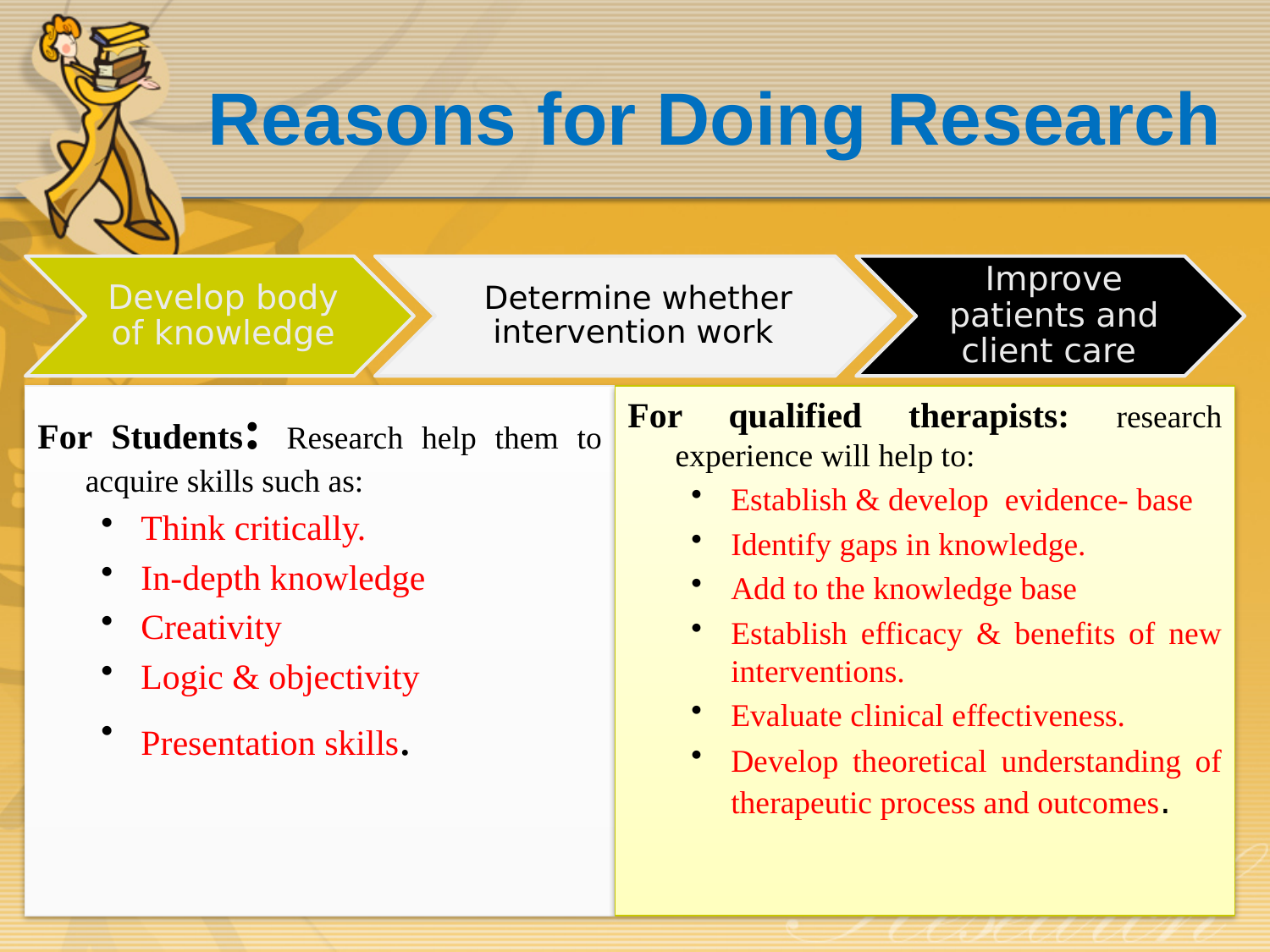

# Reasons for Doing Research
Develop body of knowledge
Determine whether intervention work
Improve patients and client care
For Students: Research help them to acquire skills such as:
Think critically.
In-depth knowledge
Creativity
Logic & objectivity
Presentation skills.

For qualified therapists: research experience will help to:
Establish & develop  evidence- base
Identify gaps in knowledge.
Add to the knowledge base
Establish efficacy & benefits of new interventions.
Evaluate clinical effectiveness.
Develop theoretical understanding of therapeutic process and outcomes.